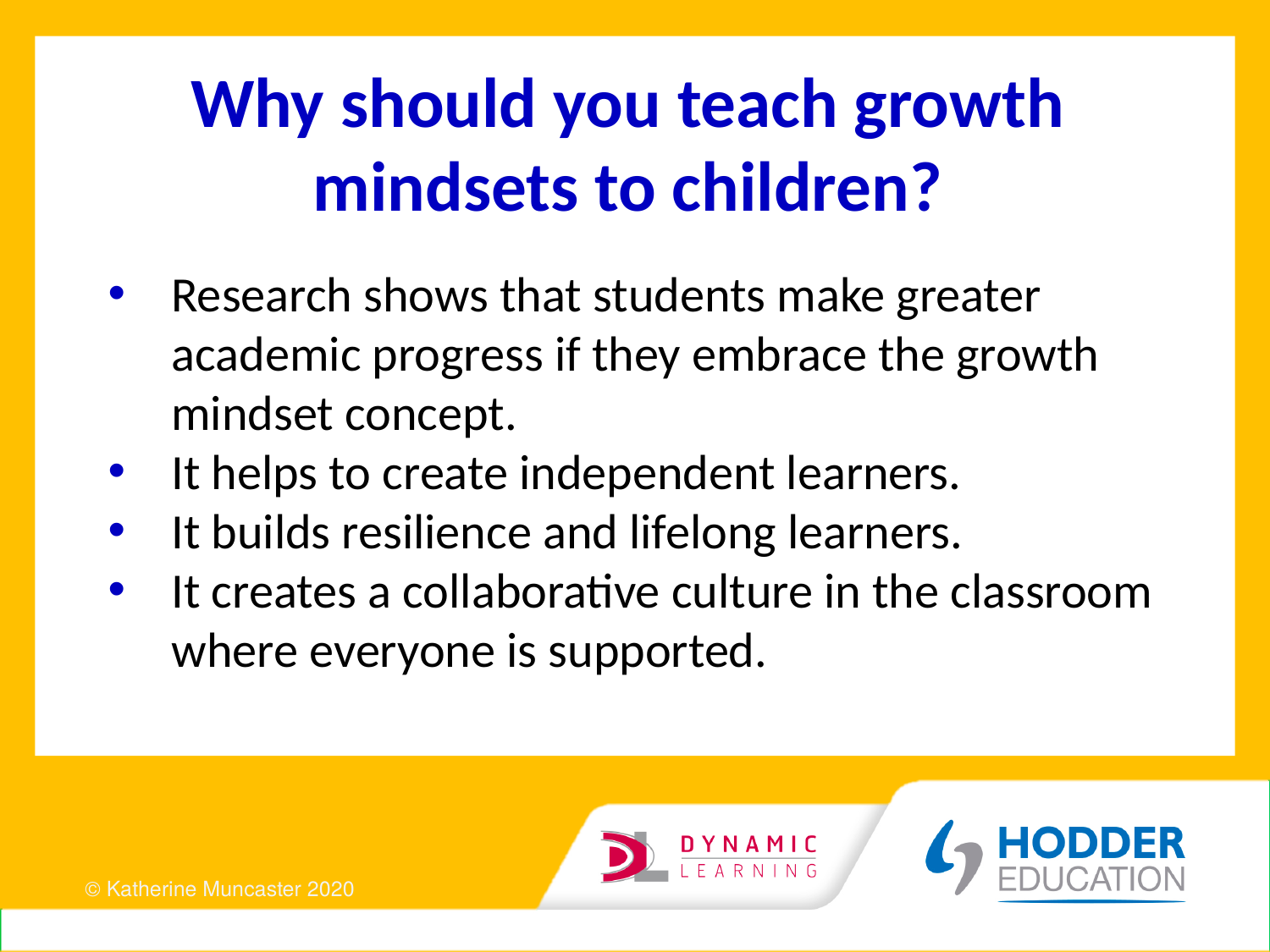

# Why should you teach growth mindsets to children?
Research shows that students make greater academic progress if they embrace the growth mindset concept.
It helps to create independent learners.
It builds resilience and lifelong learners.
It creates a collaborative culture in the classroom where everyone is supported.